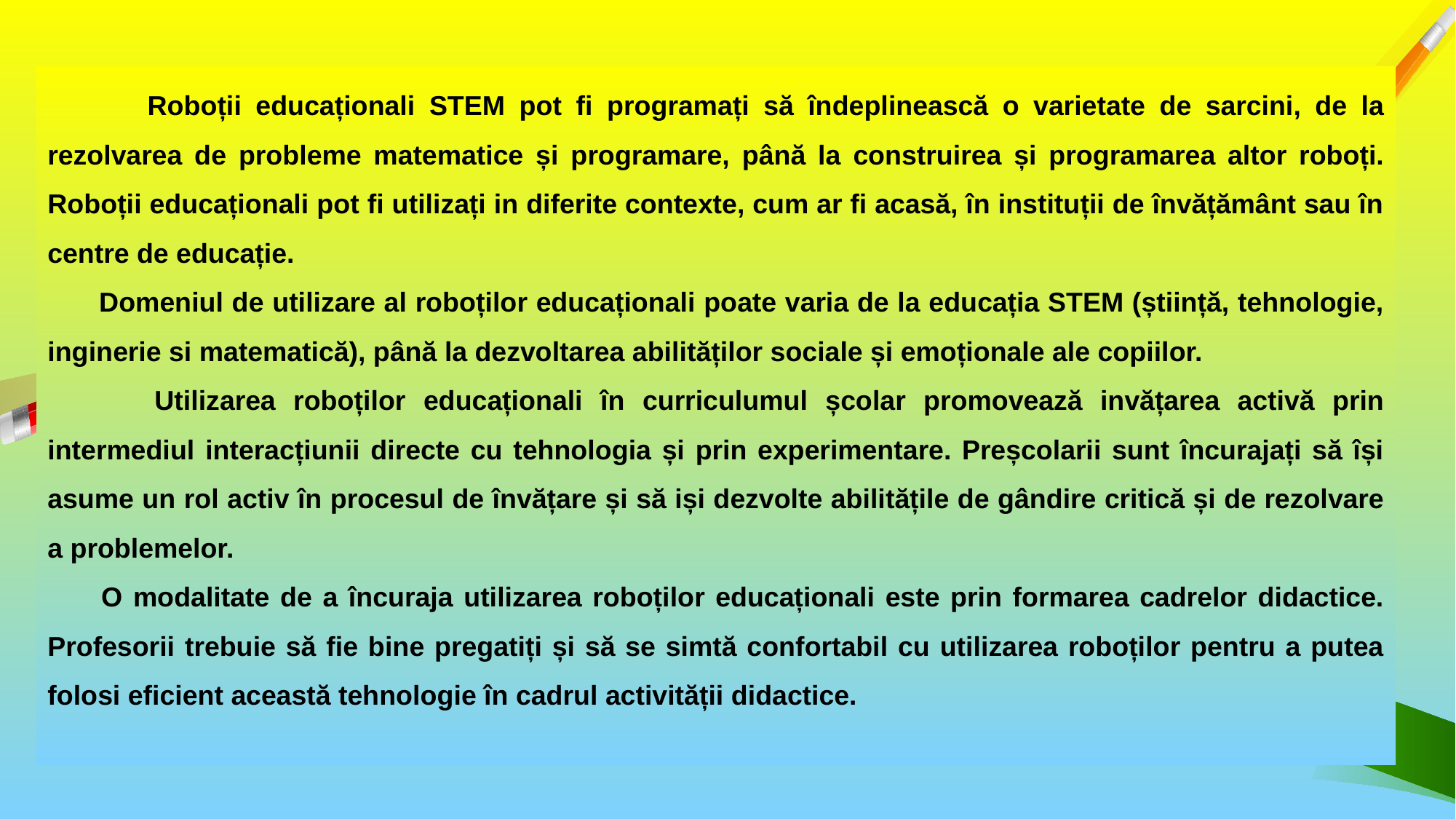

Roboții educaționali STEM pot fi programați să îndeplinească o varietate de sarcini, de la rezolvarea de probleme matematice și programare, până la construirea și programarea altor roboți. Roboții educaționali pot fi utilizați in diferite contexte, cum ar fi acasă, în instituții de învățământ sau în centre de educație.
      Domeniul de utilizare al roboților educaționali poate varia de la educația STEM (știință, tehnologie, inginerie si matematică), până la dezvoltarea abilităților sociale și emoționale ale copiilor.
      Utilizarea roboților educaționali în curriculumul școlar promovează invățarea activă prin intermediul interacțiunii directe cu tehnologia și prin experimentare. Preșcolarii sunt încurajați să își asume un rol activ în procesul de învățare și să iși dezvolte abilitățile de gândire critică și de rezolvare a problemelor.
     O modalitate de a încuraja utilizarea roboților educaționali este prin formarea cadrelor didactice. Profesorii trebuie să fie bine pregatiți și să se simtă confortabil cu utilizarea roboților pentru a putea folosi eficient această tehnologie în cadrul activității didactice.

3